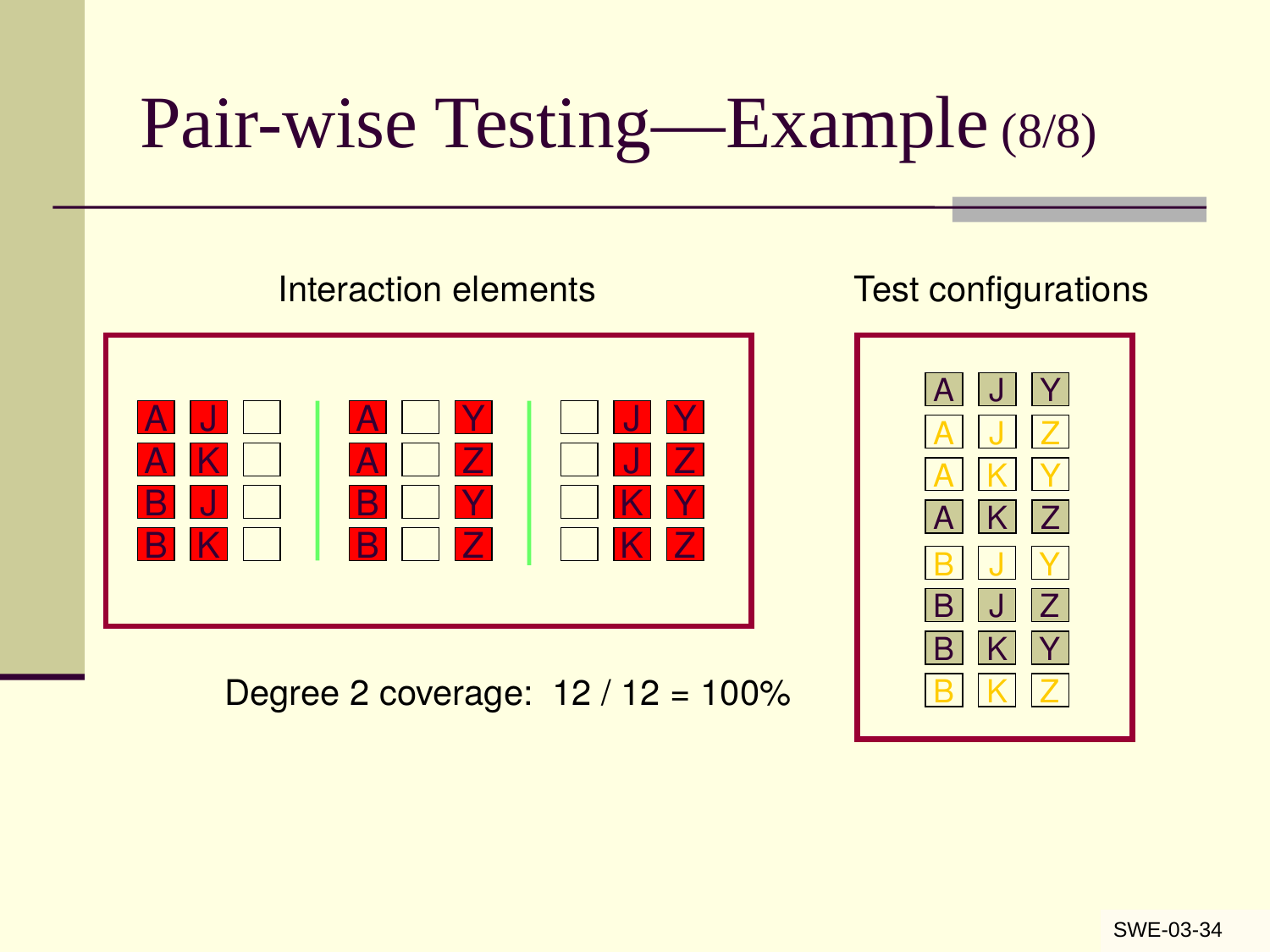

# Pair-wise Testing—Example (8/8)

Interaction elements
Test configurations

A
J
Y
A
J
Z
A
K
Y
A
K
Z
B
J
Y
B
J
Z
B
K
Y
B
K
Z
A
J
Y
A
K
Z

A
J

A

Y

J
Y
A
K

A

Z

J
Z
B
J

B
B
Y

Y

K
K
Y
Y
B
B
K
K

B

Z

K
Z
B
J
Z
B
K
Y
Degree 2 coverage:  12 / 12 = 100%